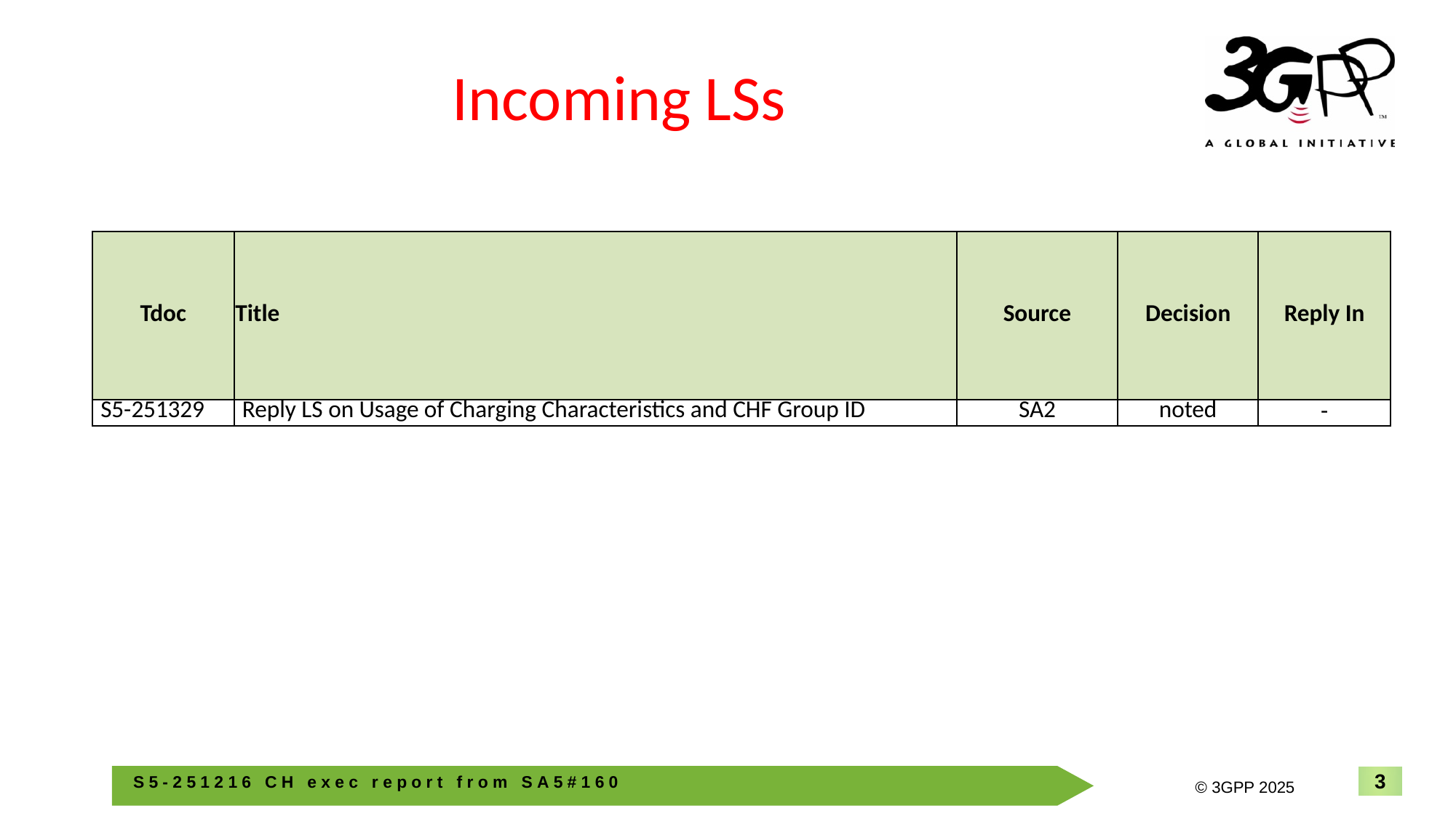

# Incoming LSs
| Tdoc | Title | Source | Decision | Reply In |
| --- | --- | --- | --- | --- |
| S5-251329 | Reply LS on Usage of Charging Characteristics and CHF Group ID | SA2 | noted | - |